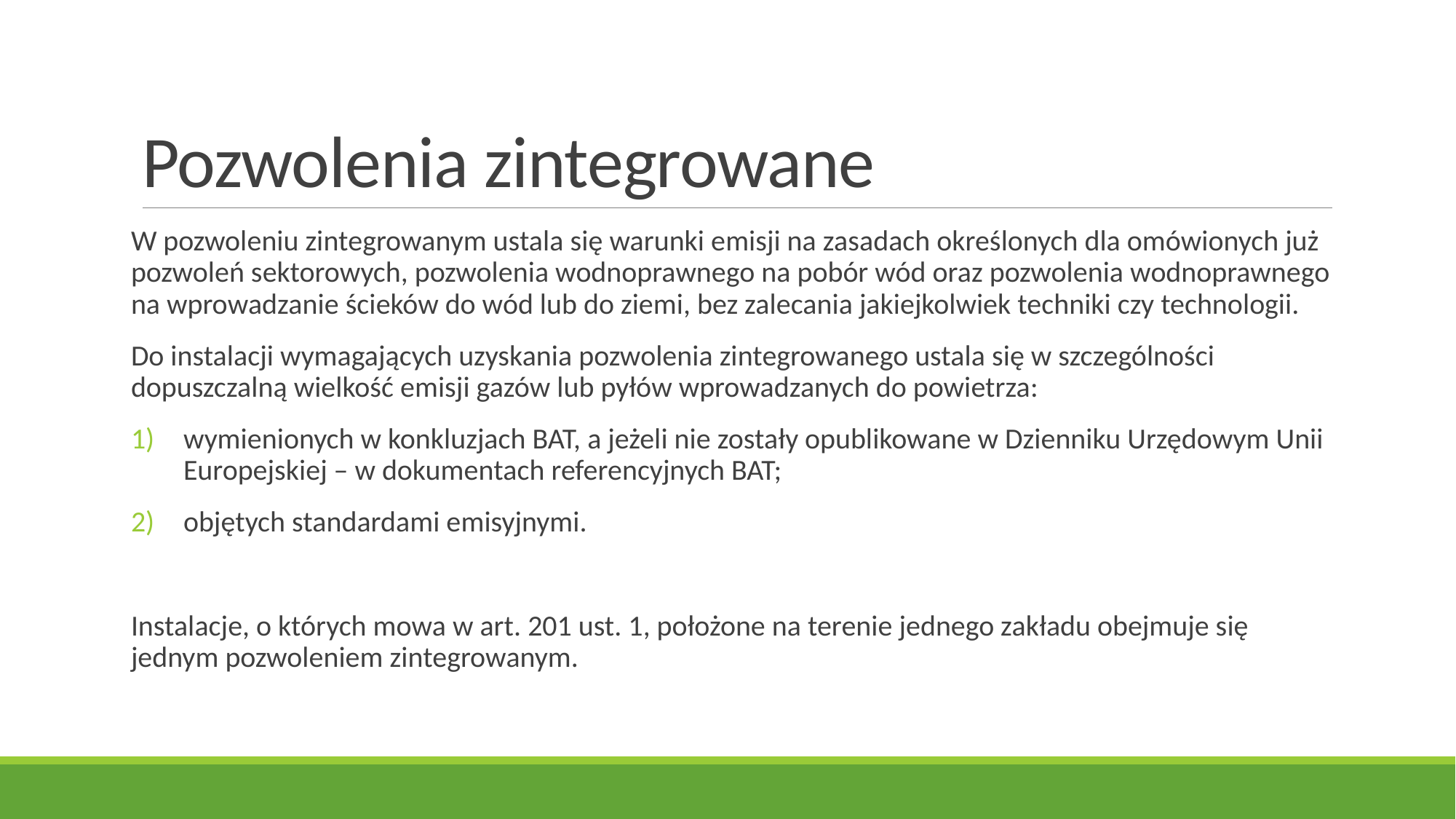

# Pozwolenia zintegrowane
W pozwoleniu zintegrowanym ustala się warunki emisji na zasadach określonych dla omówionych już pozwoleń sektorowych, pozwolenia wodnoprawnego na pobór wód oraz pozwolenia wodnoprawnego na wprowadzanie ścieków do wód lub do ziemi, bez zalecania jakiejkolwiek techniki czy technologii.
Do instalacji wymagających uzyskania pozwolenia zintegrowanego ustala się w szczególności dopuszczalną wielkość emisji gazów lub pyłów wprowadzanych do powietrza:
wymienionych w konkluzjach BAT, a jeżeli nie zostały opublikowane w Dzienniku Urzędowym Unii Europejskiej – w dokumentach referencyjnych BAT;
objętych standardami emisyjnymi.

Instalacje, o których mowa w art. 201 ust. 1, położone na terenie jednego zakładu obejmuje się jednym pozwoleniem zintegrowanym.